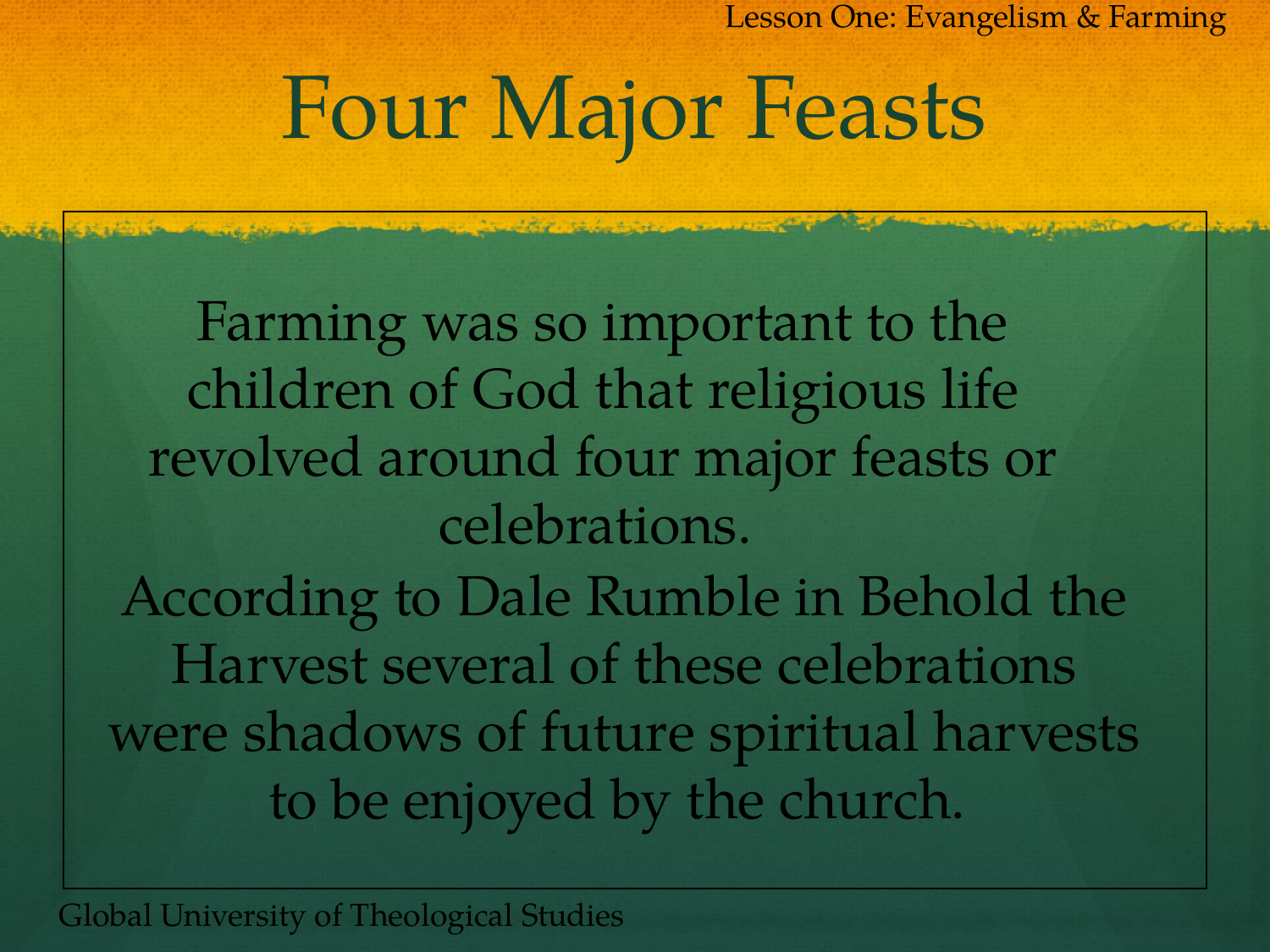

Lesson One: Evangelism & Farming

# Four Major Feasts

Farming was so important to the children of God that religious life revolved around four major feasts or celebrations.
According to Dale Rumble in Behold the Harvest several of these celebrations were shadows of future spiritual harvests to be enjoyed by the church.
Global University of Theological Studies